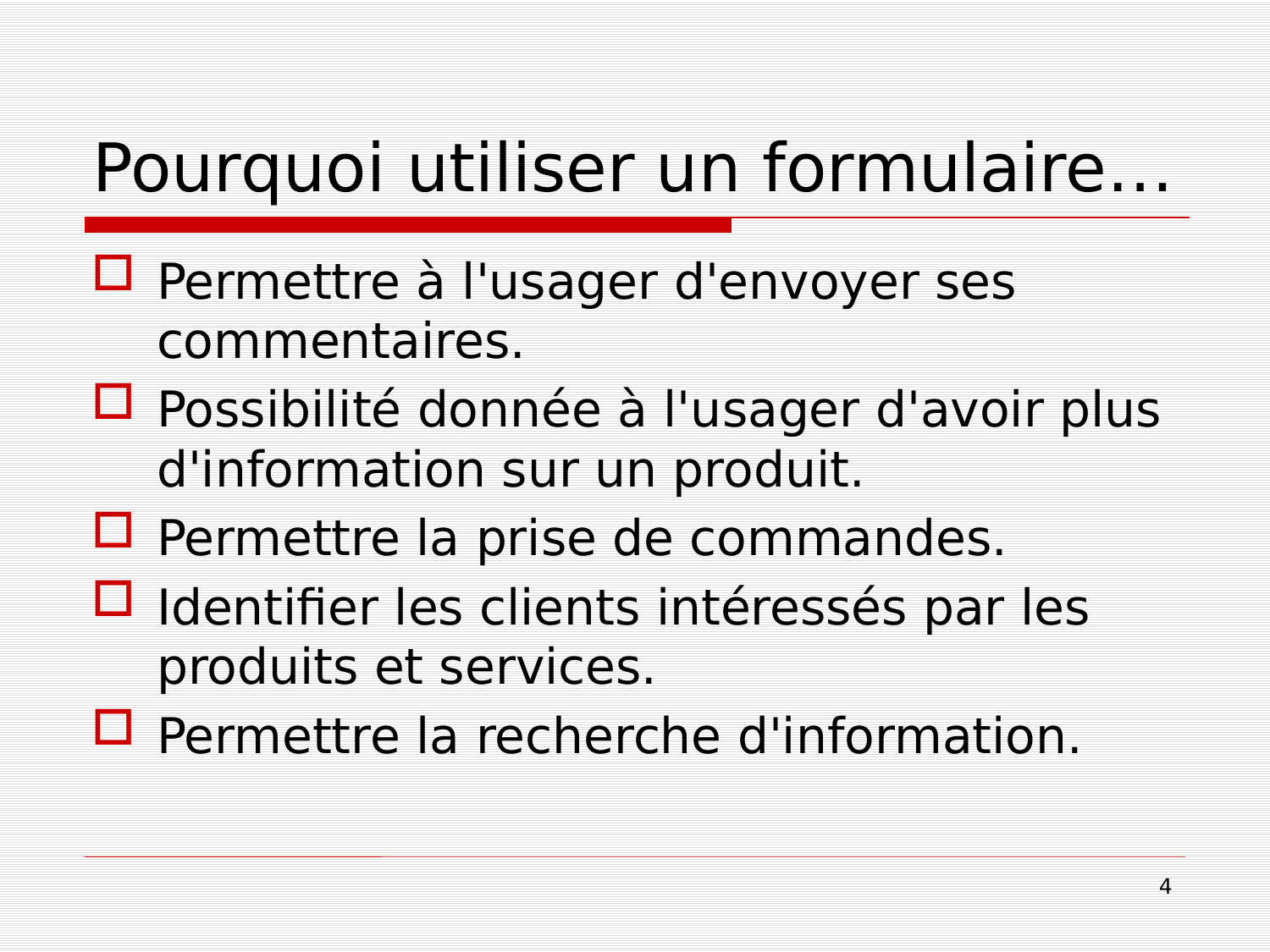

# Pourquoi utiliser un formulaire…
Permettre à l'usager d'envoyer ses commentaires.
Possibilité donnée à l'usager d'avoir plus d'information sur un produit.
Permettre la prise de commandes.
Identifier les clients intéressés par les produits et services.
Permettre la recherche d'information.

4